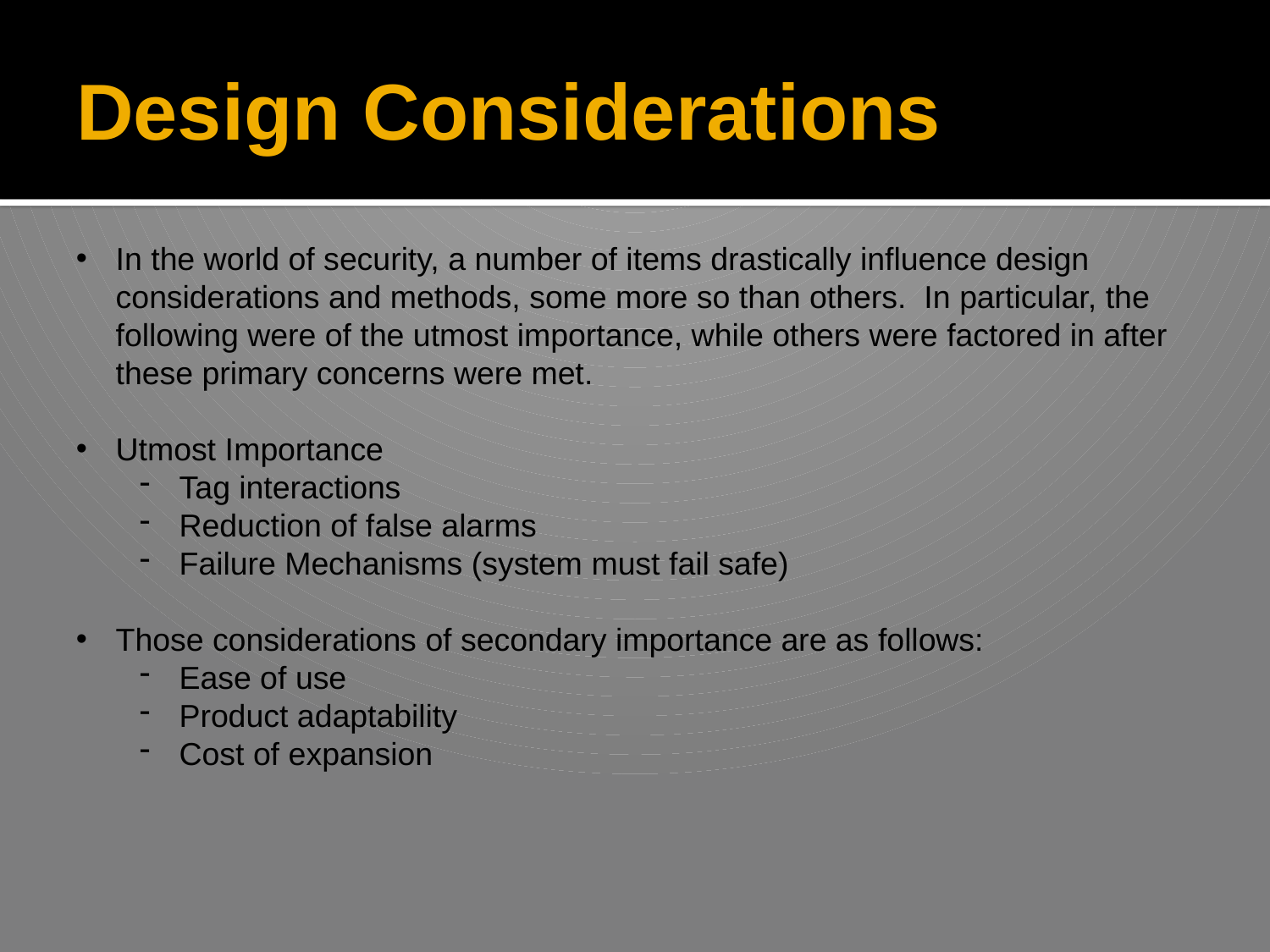

# Design Considerations
In the world of security, a number of items drastically influence design considerations and methods, some more so than others.  In particular, the following were of the utmost importance, while others were factored in after these primary concerns were met.

Utmost Importance
Tag interactions
Reduction of false alarms
Failure Mechanisms (system must fail safe)

Those considerations of secondary importance are as follows:
Ease of use
Product adaptability
Cost of expansion